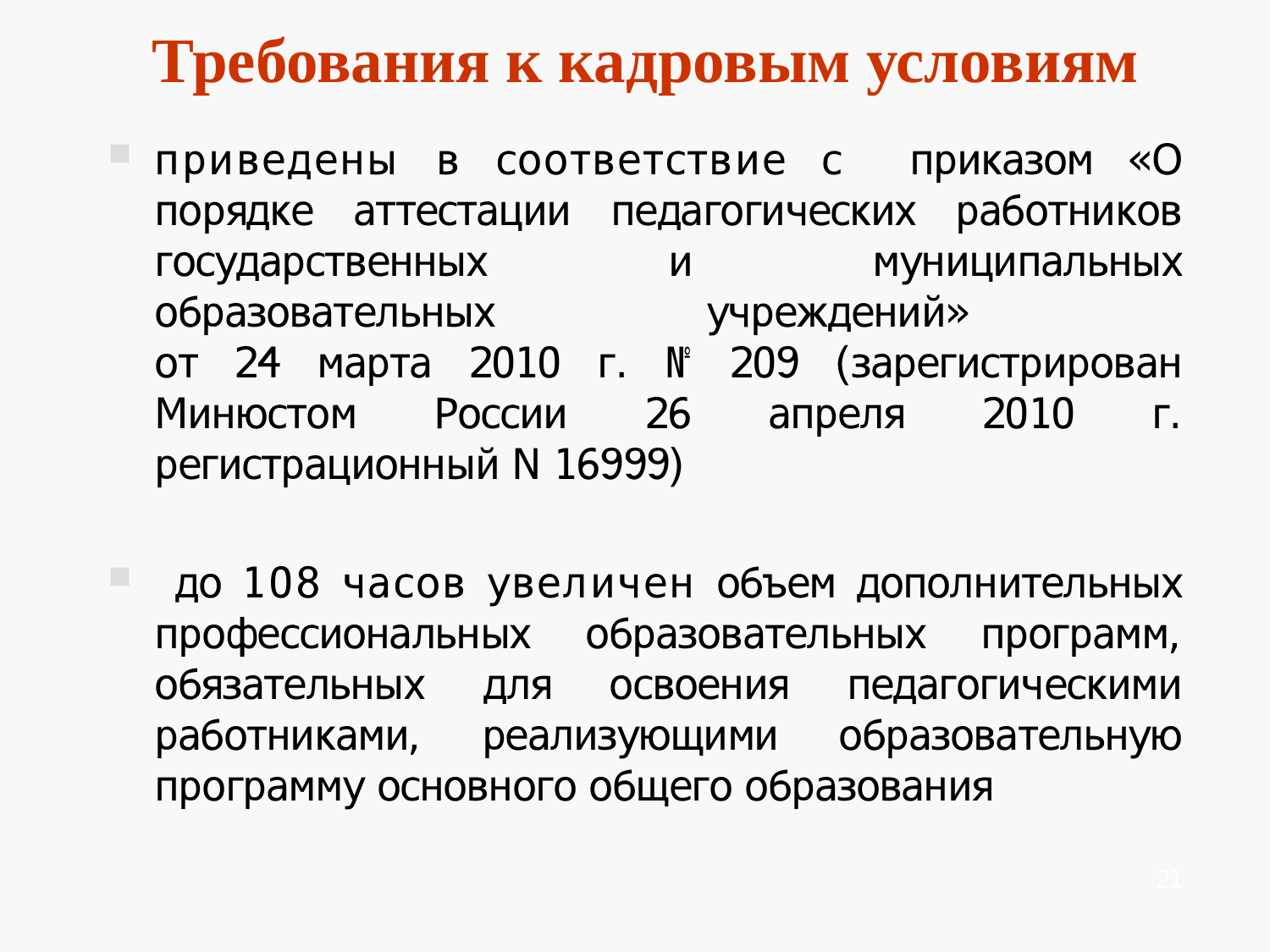

# Требования к кадровым условиям
приведены в соответствие с  приказом «О порядке аттестации педагогических работников государственных и муниципальных образовательных учреждений»
от 24 марта 2010 г. № 209 (зарегистрирован Минюстом России 26 апреля 2010 г. регистрационный N 16999)

 до 108 часов увеличен объем дополнительных профессиональных образовательных программ, обязательных для освоения педагогическими работниками, реализующими образовательную программу основного общего образования

21